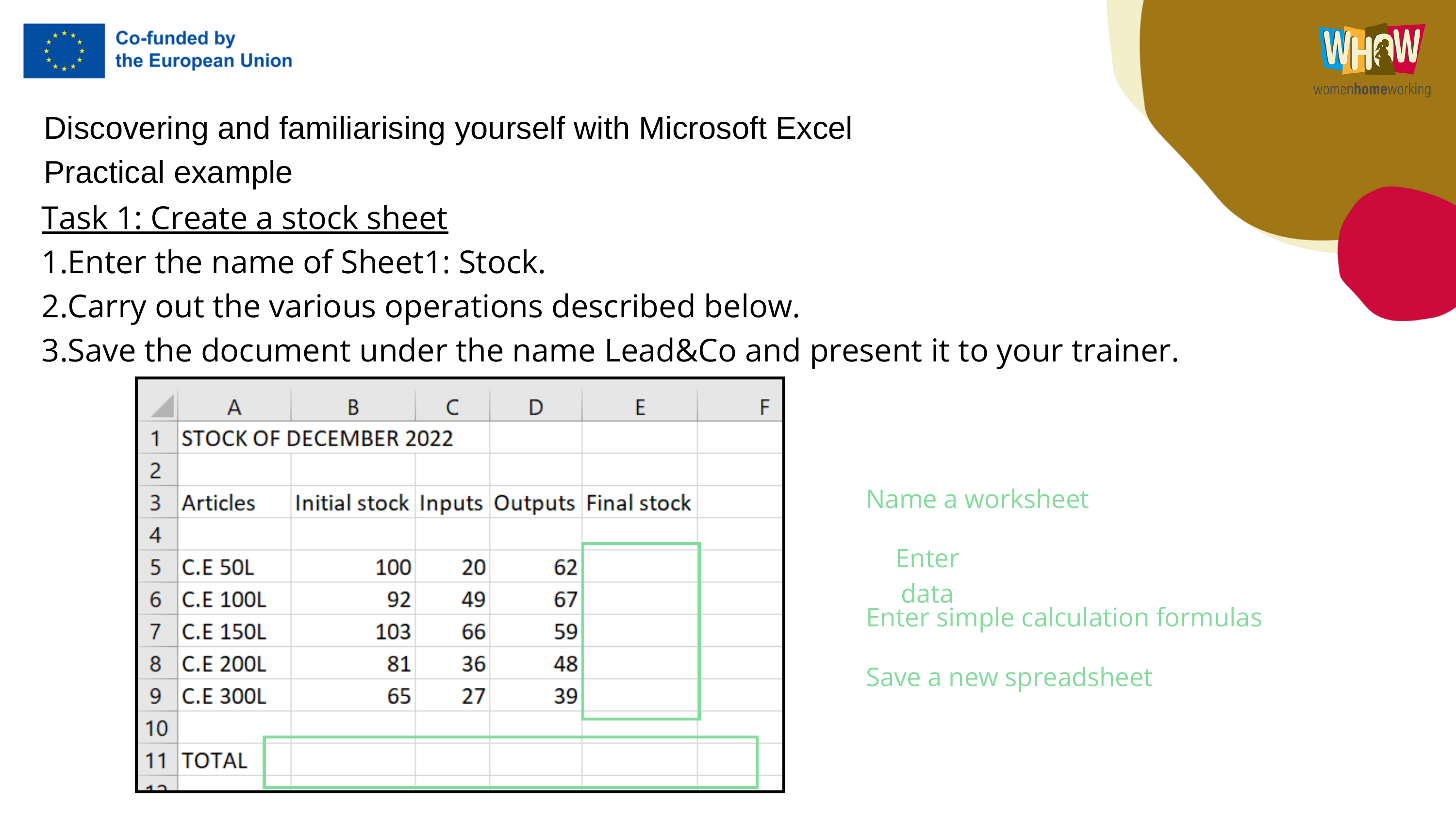

Discovering and familiarising yourself with Microsoft Excel
Practical example
Task 1: Create a stock sheet
1.Enter the name of Sheet1: Stock.
2.Carry out the various operations described below.
3.Save the document under the name Lead&Co and present it to your trainer.

Name a worksheet
Enter data

Enter simple calculation formulas
Save a new spreadsheet